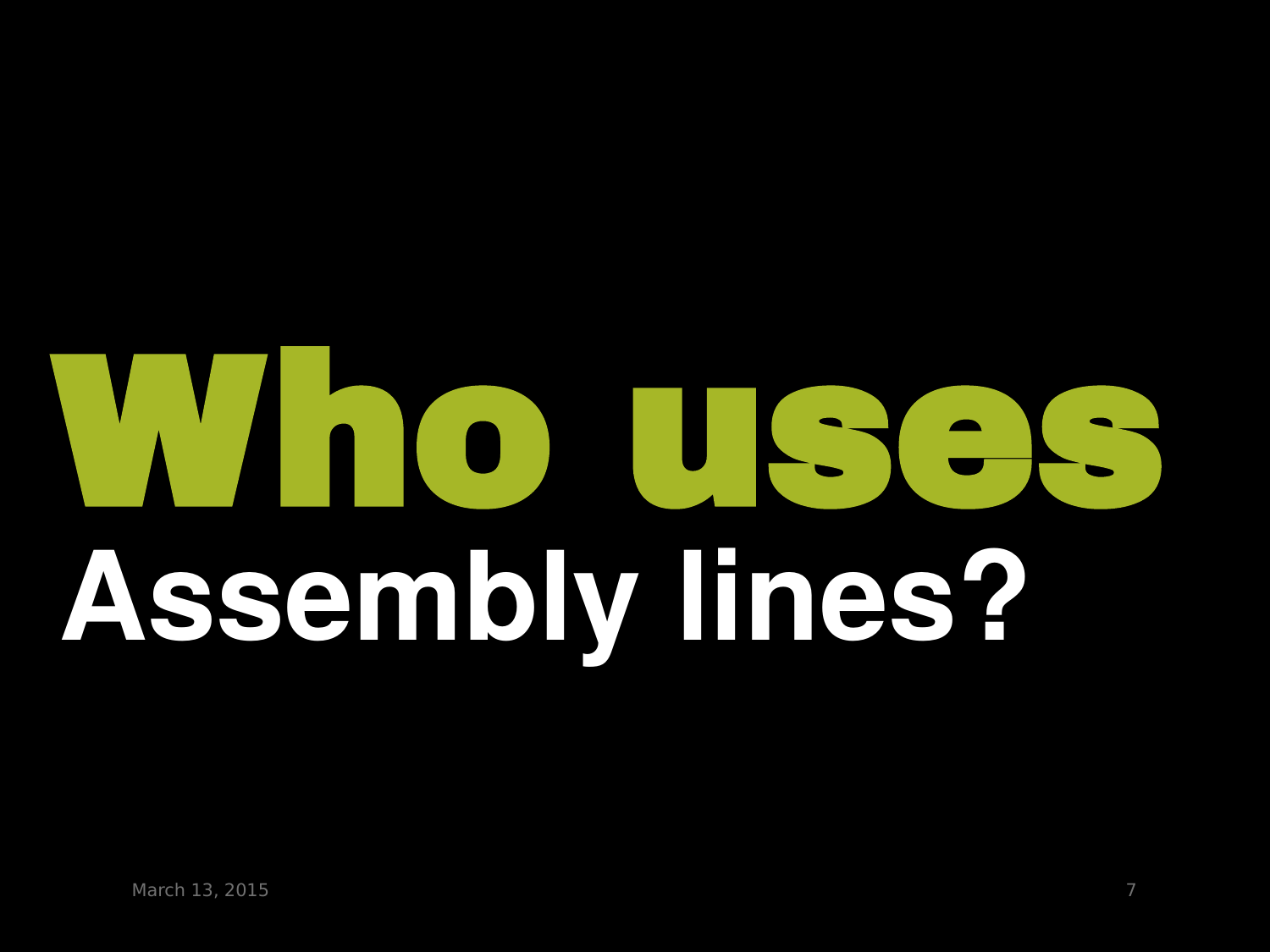

# Who uses
Assembly lines?
March 13, 2015
7